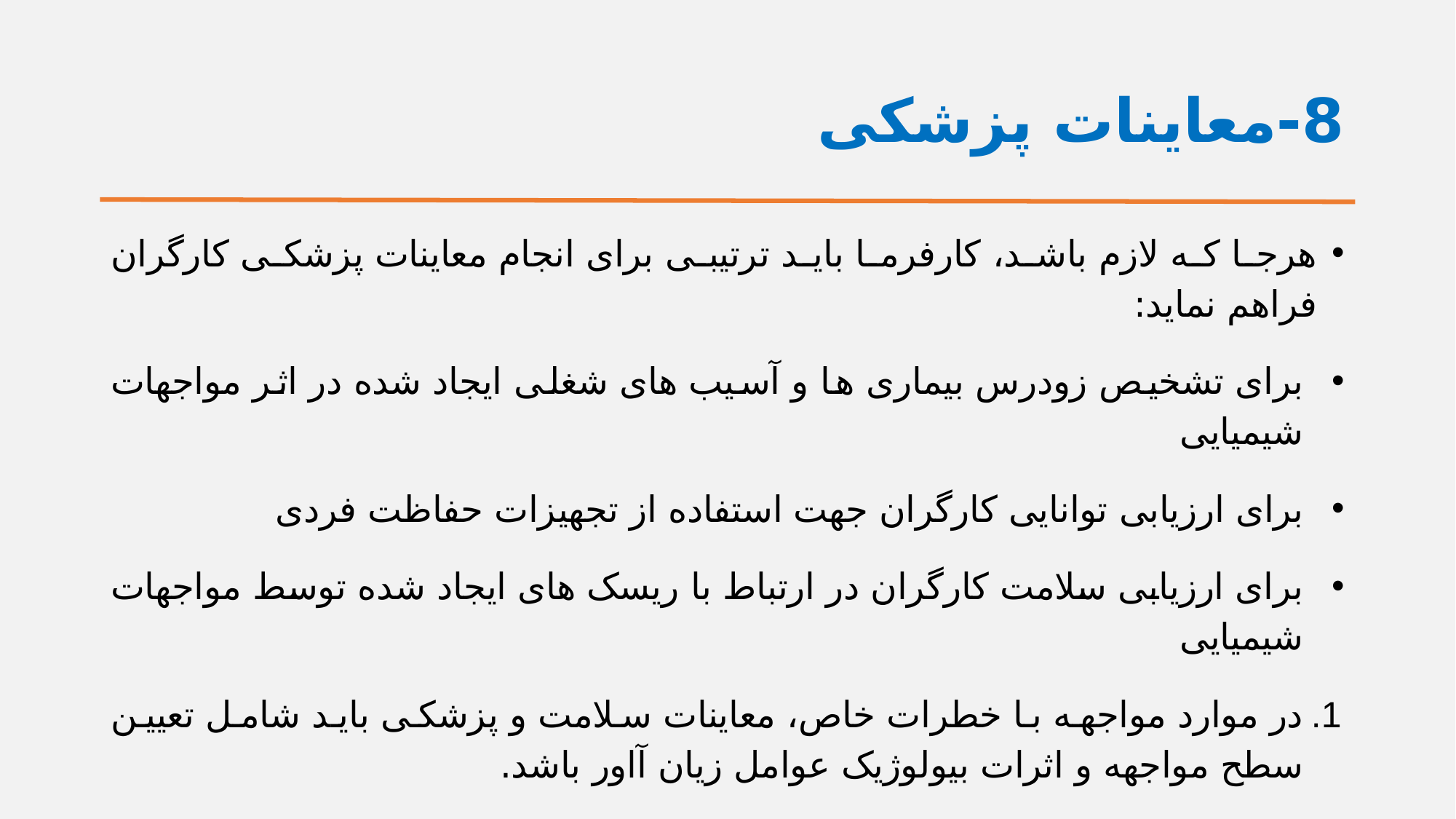

# 8-معاینات پزشکی
هرجا که لازم باشد، کارفرما باید ترتیبی برای انجام معاینات پزشکی کارگران فراهم نماید:
برای تشخیص زودرس بیماری ها و آسیب های شغلی ایجاد شده در اثر مواجهات شیمیایی
برای ارزیابی توانایی کارگران جهت استفاده از تجهیزات حفاظت فردی
برای ارزیابی سلامت کارگران در ارتباط با ریسک های ایجاد شده توسط مواجهات شیمیایی
در موارد مواجهه با خطرات خاص، معاینات سلامت و پزشکی باید شامل تعیین سطح مواجهه و اثرات بیولوژیک عوامل زیان آاور باشد.
زمانی که یک سیستم معتبر و پذیرفته شده برای پایش بیولوژیک سلامت کارکنان وجود دارد، می توان از این سیستم برای شناسایی کارگران نیازمند معاینات بیشتر و دقیق تر استفاده کرد.